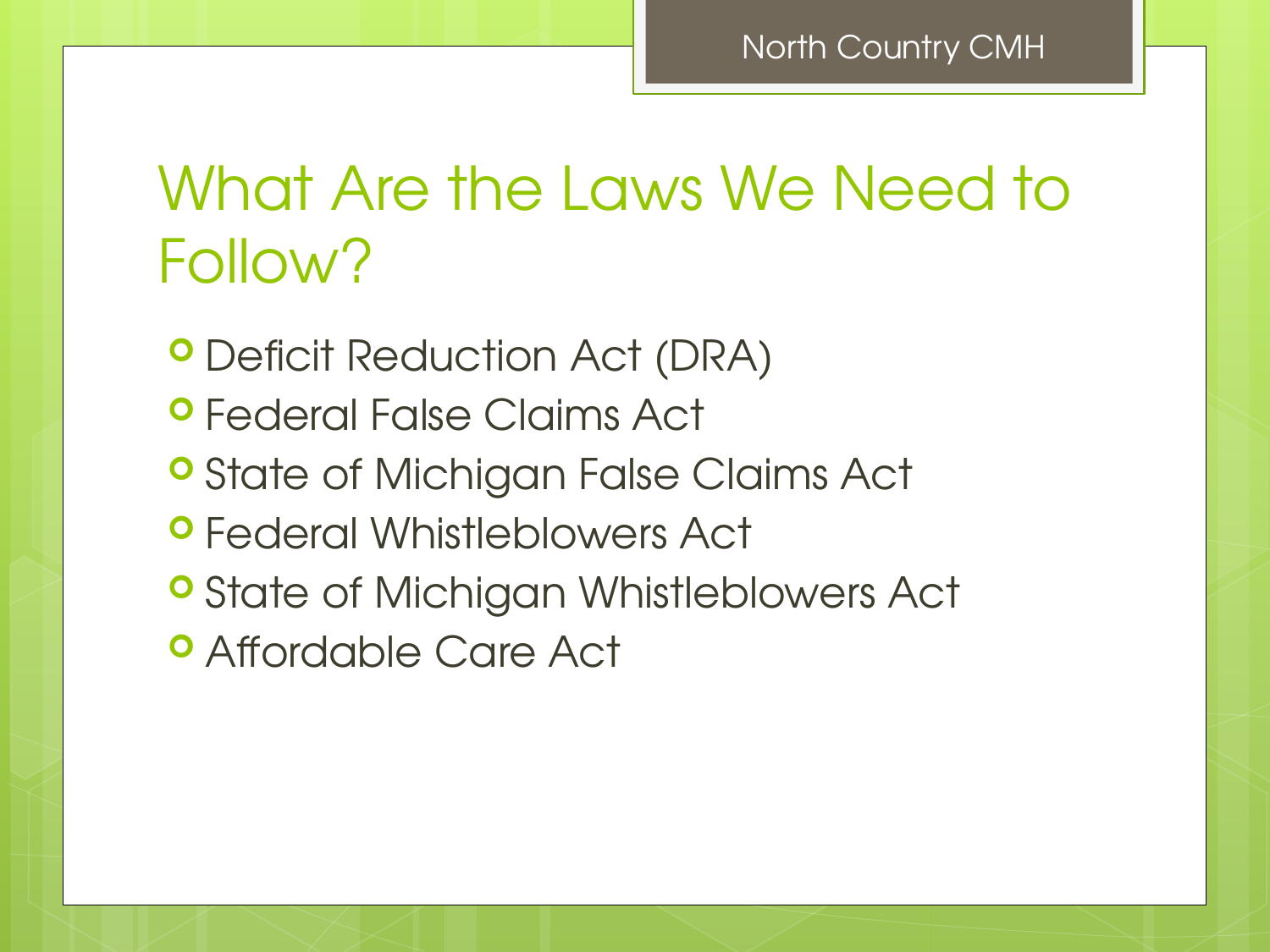

# What Are the Laws We Need to Follow?
Deficit Reduction Act (DRA)
Federal False Claims Act
State of Michigan False Claims Act
Federal Whistleblowers Act
State of Michigan Whistleblowers Act
Affordable Care Act